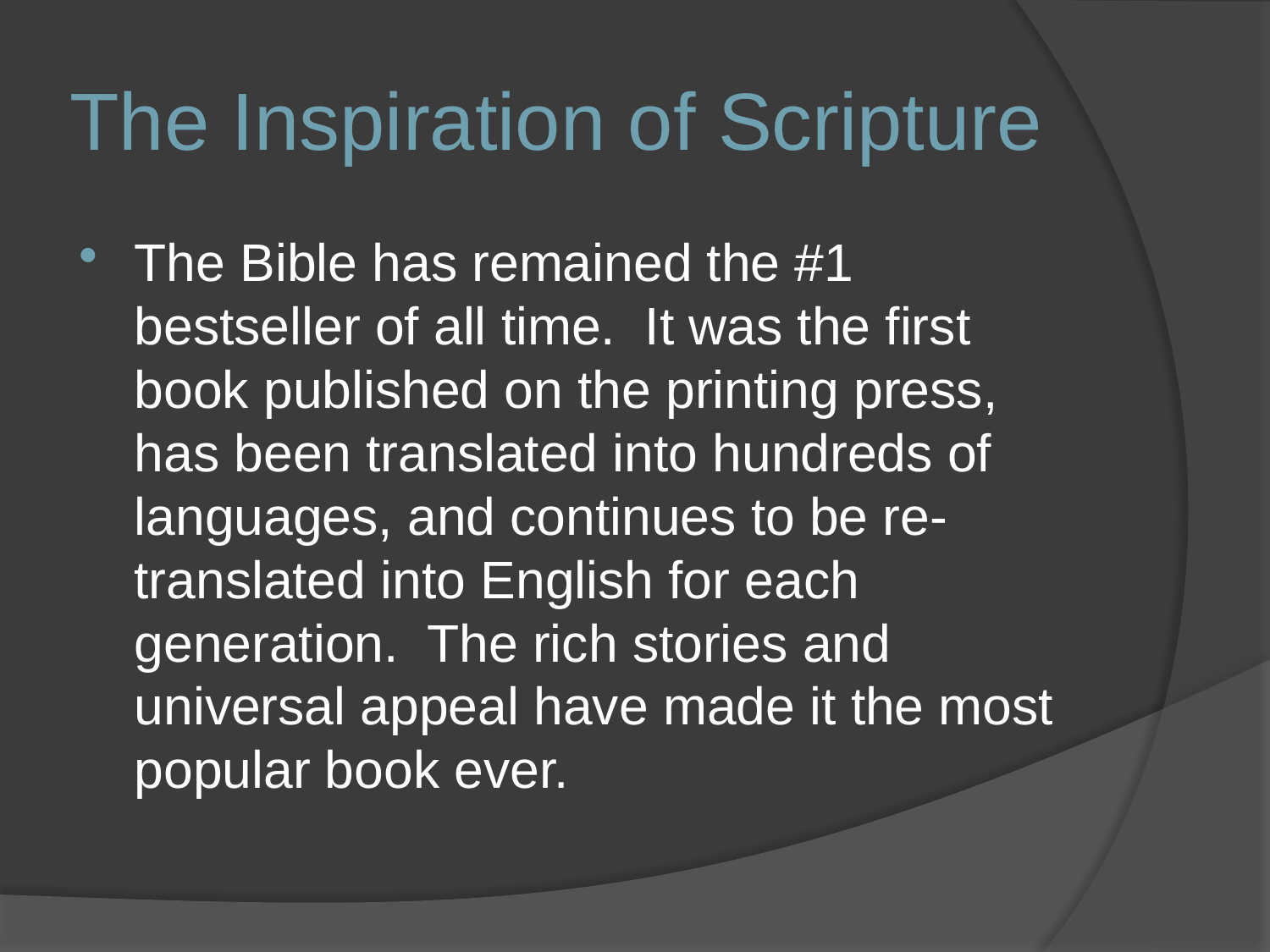

# The Inspiration of Scripture
The Bible has remained the #1 bestseller of all time.  It was the first book published on the printing press, has been translated into hundreds of languages, and continues to be re-translated into English for each generation.  The rich stories and universal appeal have made it the most popular book ever.